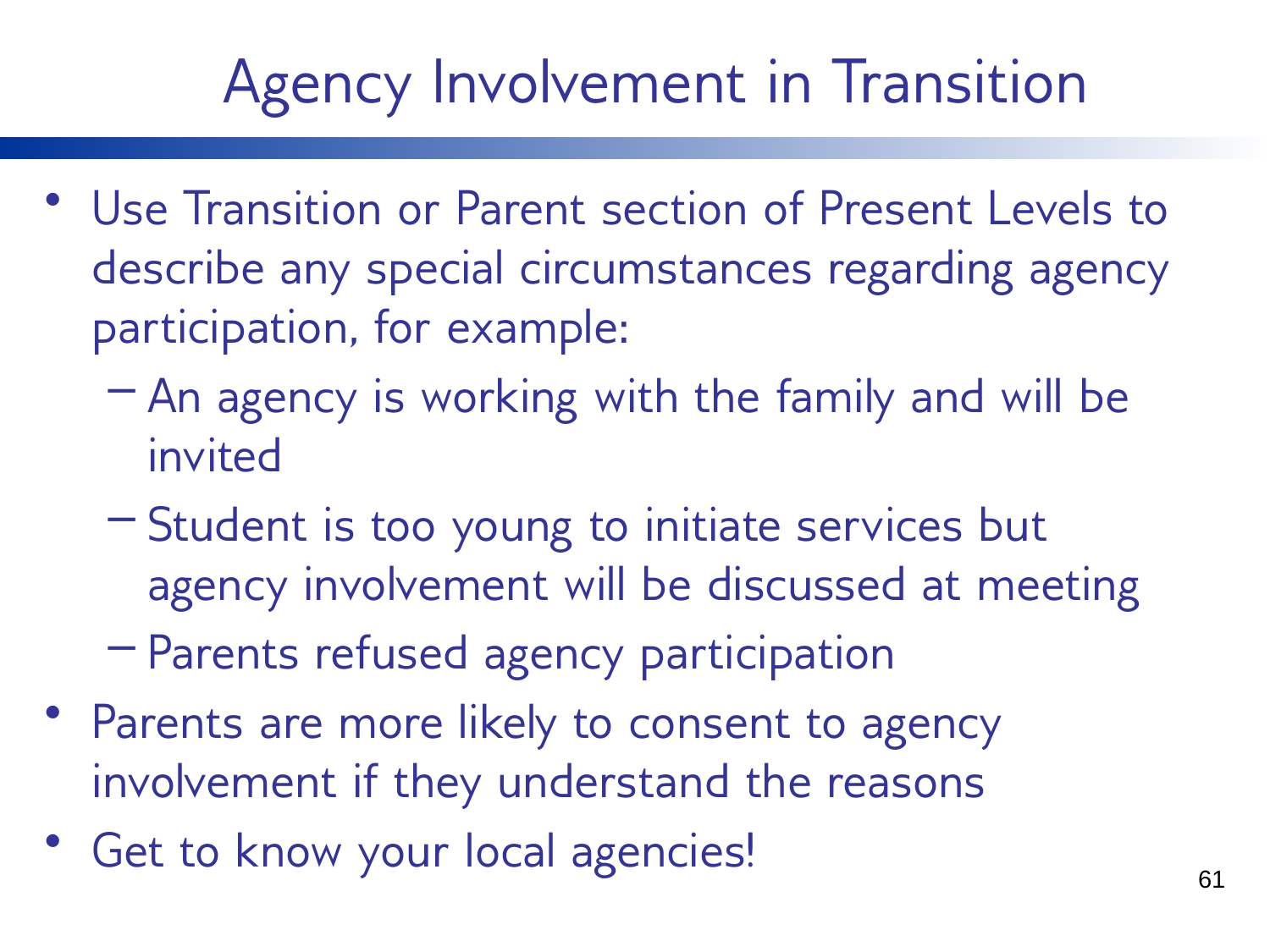

# Agency Involvement in Transition
Use Transition or Parent section of Present Levels to describe any special circumstances regarding agency participation, for example:
An agency is working with the family and will be invited
Student is too young to initiate services but agency involvement will be discussed at meeting
Parents refused agency participation
Parents are more likely to consent to agency involvement if they understand the reasons
Get to know your local agencies!

61